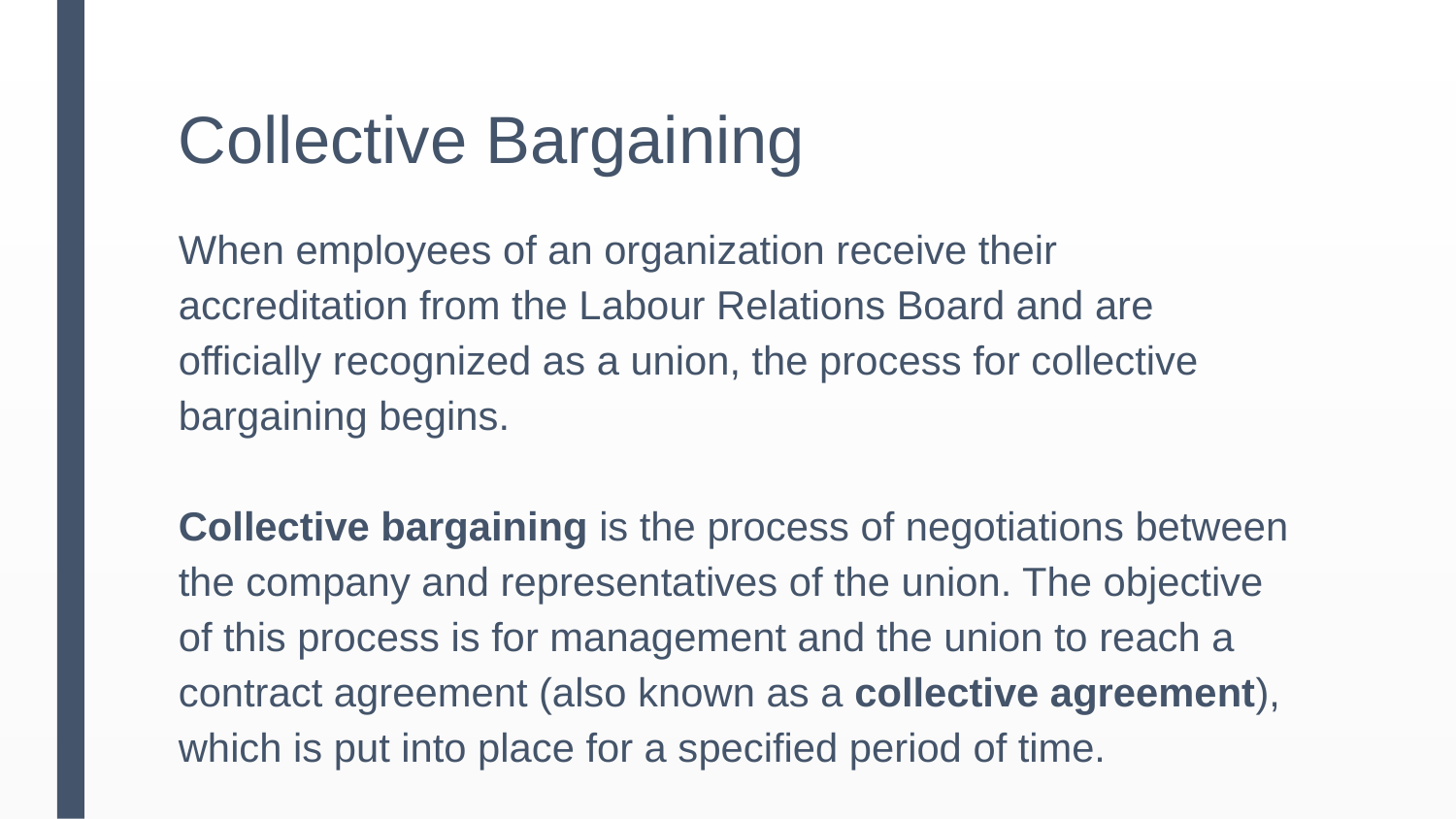

# Collective Bargaining
When employees of an organization receive their accreditation from the Labour Relations Board and are officially recognized as a union, the process for collective bargaining begins.

Collective bargaining is the process of negotiations between the company and representatives of the union. The objective of this process is for management and the union to reach a contract agreement (also known as a collective agreement), which is put into place for a specified period of time.